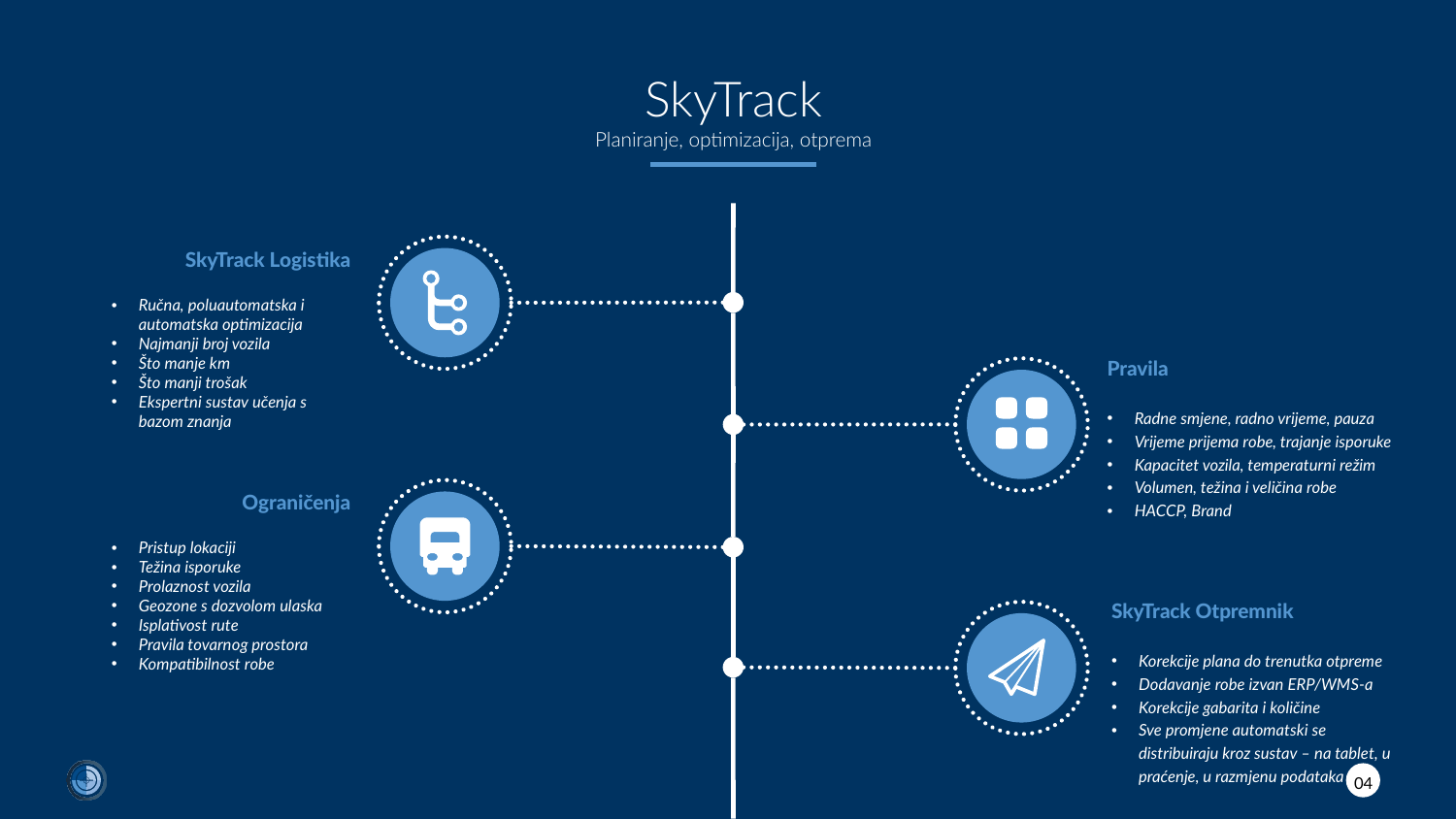

SkyTrack
Planiranje, optimizacija, otprema

SkyTrack Logistika

Ručna, poluautomatska i automatska optimizacija
Najmanji broj vozila
Što manje km
Što manji trošak
Ekspertni sustav učenja s bazom znanja

Pravila

Radne smjene, radno vrijeme, pauza
Vrijeme prijema robe, trajanje isporuke
Kapacitet vozila, temperaturni režim
Volumen, težina i veličina robe
HACCP, Brand

Ograničenja

Pristup lokaciji
Težina isporuke
Prolaznost vozila
Geozone s dozvolom ulaska
Isplativost rute
Pravila tovarnog prostora
Kompatibilnost robe

SkyTrack Otpremnik

Korekcije plana do trenutka otpreme
Dodavanje robe izvan ERP/WMS-a
Korekcije gabarita i količine
Sve promjene automatski se distribuiraju kroz sustav – na tablet, u praćenje, u razmjenu podataka

04